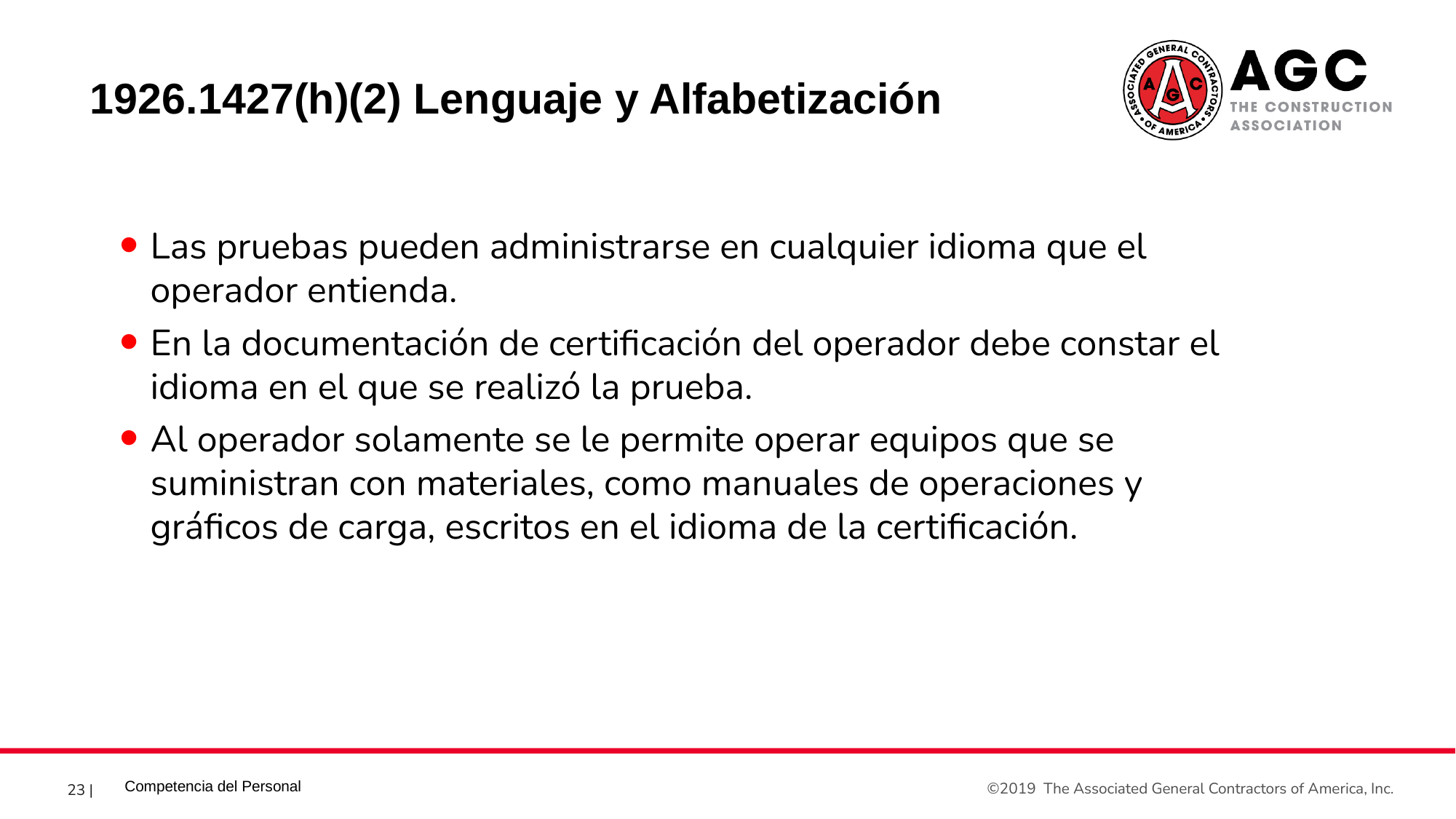

1926.1427(h)(2) Lenguaje y Alfabetización

Las pruebas pueden administrarse en cualquier idioma que el operador entienda.
En la documentación de certificación del operador debe constar el idioma en el que se realizó la prueba.
Al operador solamente se le permite operar equipos que se suministran con materiales, como manuales de operaciones y gráficos de carga, escritos en el idioma de la certificación.
Competencia del Personal